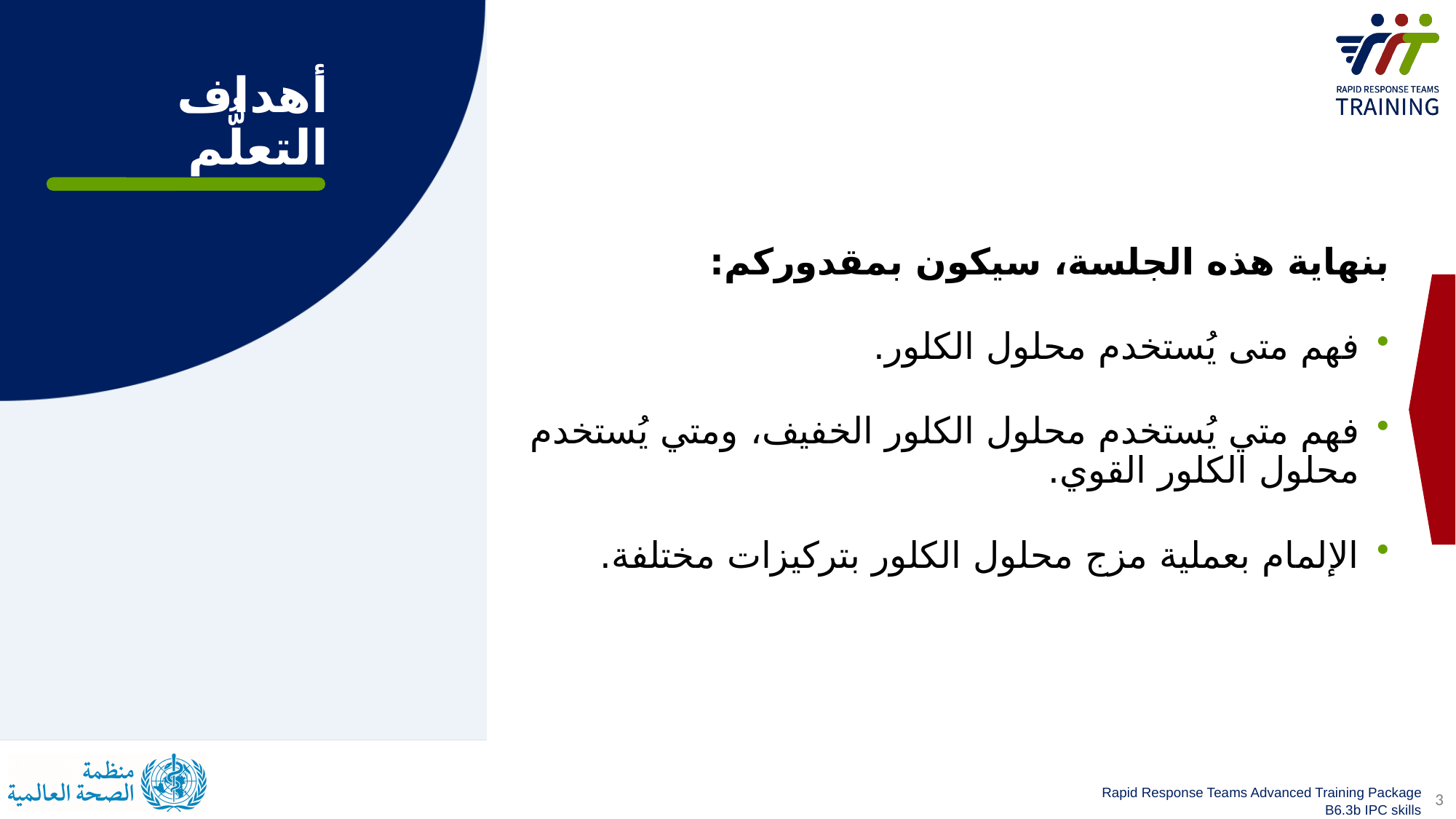

أهداف التعلُّم
بنهاية هذه الجلسة، سيكون بمقدوركم:

فهم متى يُستخدم محلول الكلور.

فهم متي يُستخدم محلول الكلور الخفيف، ومتي يُستخدم محلول الكلور القوي.

الإلمام بعملية مزج محلول الكلور بتركيزات مختلفة.